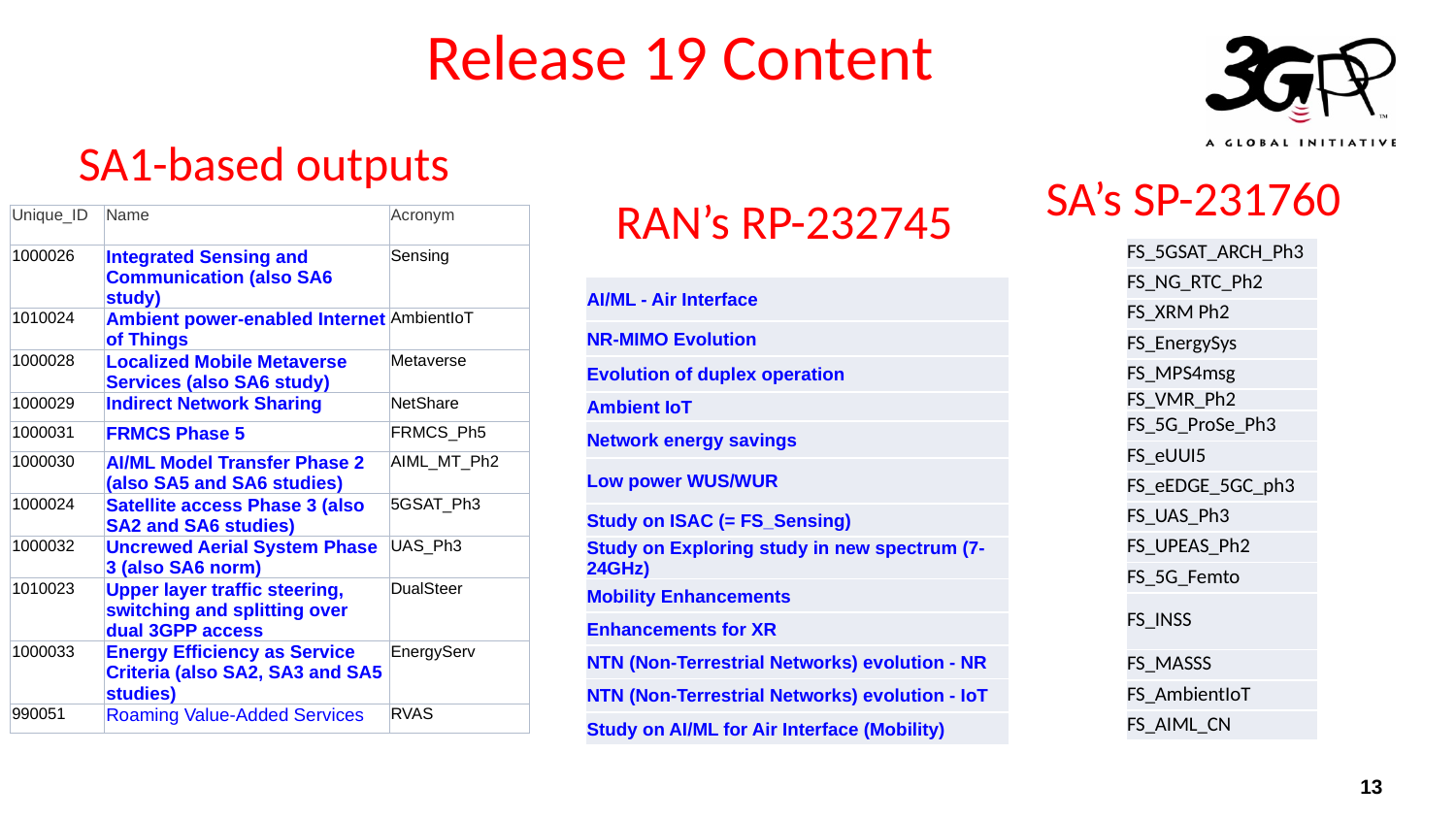

# Release 19 Content
SA1-based outputs
SA’s SP-231760
RAN’s RP-232745
| Unique\_ID | Name | Acronym |
| --- | --- | --- |
| 1000026 | Integrated Sensing and Communication (also SA6 study) | Sensing |
| 1010024 | Ambient power-enabled Internet of Things | AmbientIoT |
| 1000028 | Localized Mobile Metaverse Services (also SA6 study) | Metaverse |
| 1000029 | Indirect Network Sharing | NetShare |
| 1000031 | FRMCS Phase 5 | FRMCS\_Ph5 |
| 1000030 | AI/ML Model Transfer Phase 2 (also SA5 and SA6 studies) | AIML\_MT\_Ph2 |
| 1000024 | Satellite access Phase 3 (also SA2 and SA6 studies) | 5GSAT\_Ph3 |
| 1000032 | Uncrewed Aerial System Phase 3 (also SA6 norm) | UAS\_Ph3 |
| 1010023 | Upper layer traffic steering, switching and splitting over dual 3GPP access | DualSteer |
| 1000033 | Energy Efficiency as Service Criteria (also SA2, SA3 and SA5 studies) | EnergyServ |
| 990051 | Roaming Value-Added Services | RVAS |
| FS\_5GSAT\_ARCH\_Ph3 |
| --- |
| FS\_NG\_RTC\_Ph2 |
| FS\_XRM Ph2 |
| FS\_EnergySys |
| FS\_MPS4msg |
| FS\_VMR\_Ph2 |
| FS\_5G\_ProSe\_Ph3 |
| FS\_eUUI5 |
| FS\_eEDGE\_5GC\_ph3 |
| FS\_UAS\_Ph3 |
| FS\_UPEAS\_Ph2 |
| FS\_5G\_Femto |
| FS\_INSS |
| FS\_MASSS |
| FS\_AmbientIoT |
| FS\_AIML\_CN |
| AI/ML - Air Interface |
| --- |
| NR-MIMO Evolution |
| Evolution of duplex operation |
| Ambient IoT |
| Network energy savings |
| Low power WUS/WUR |
| Study on ISAC (= FS\_Sensing) |
| Study on Exploring study in new spectrum (7-24GHz) |
| Mobility Enhancements |
| Enhancements for XR |
| NTN (Non-Terrestrial Networks) evolution - NR |
| NTN (Non-Terrestrial Networks) evolution - IoT |
| Study on AI/ML for Air Interface (Mobility) |